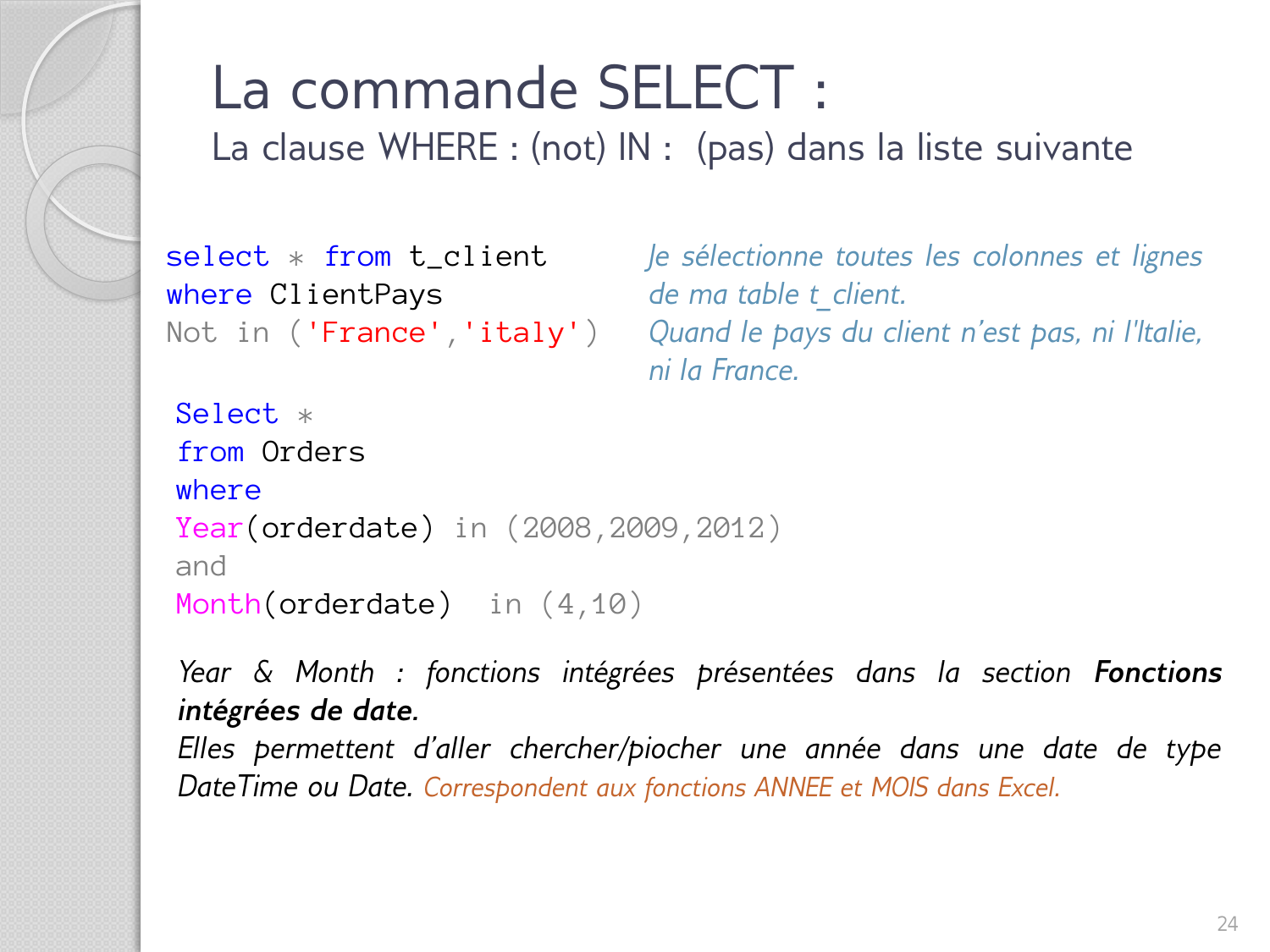

# La commande SELECT : La clause WHERE : (not) IN :  (pas) dans la liste suivante
select * from t_client
where ClientPays
Not in ('France','italy')
Je sélectionne toutes les colonnes et lignes de ma table t_client.
Quand le pays du client n’est pas, ni l'Italie, ni la France.
Select *
from Orders
where
Year(orderdate) in (2008,2009,2012)
and
Month(orderdate)  in (4,10)
Year & Month : fonctions intégrées présentées dans la section Fonctions intégrées de date.
Elles permettent d’aller chercher/piocher une année dans une date de type DateTime ou Date. Correspondent aux fonctions ANNEE et MOIS dans Excel.
24